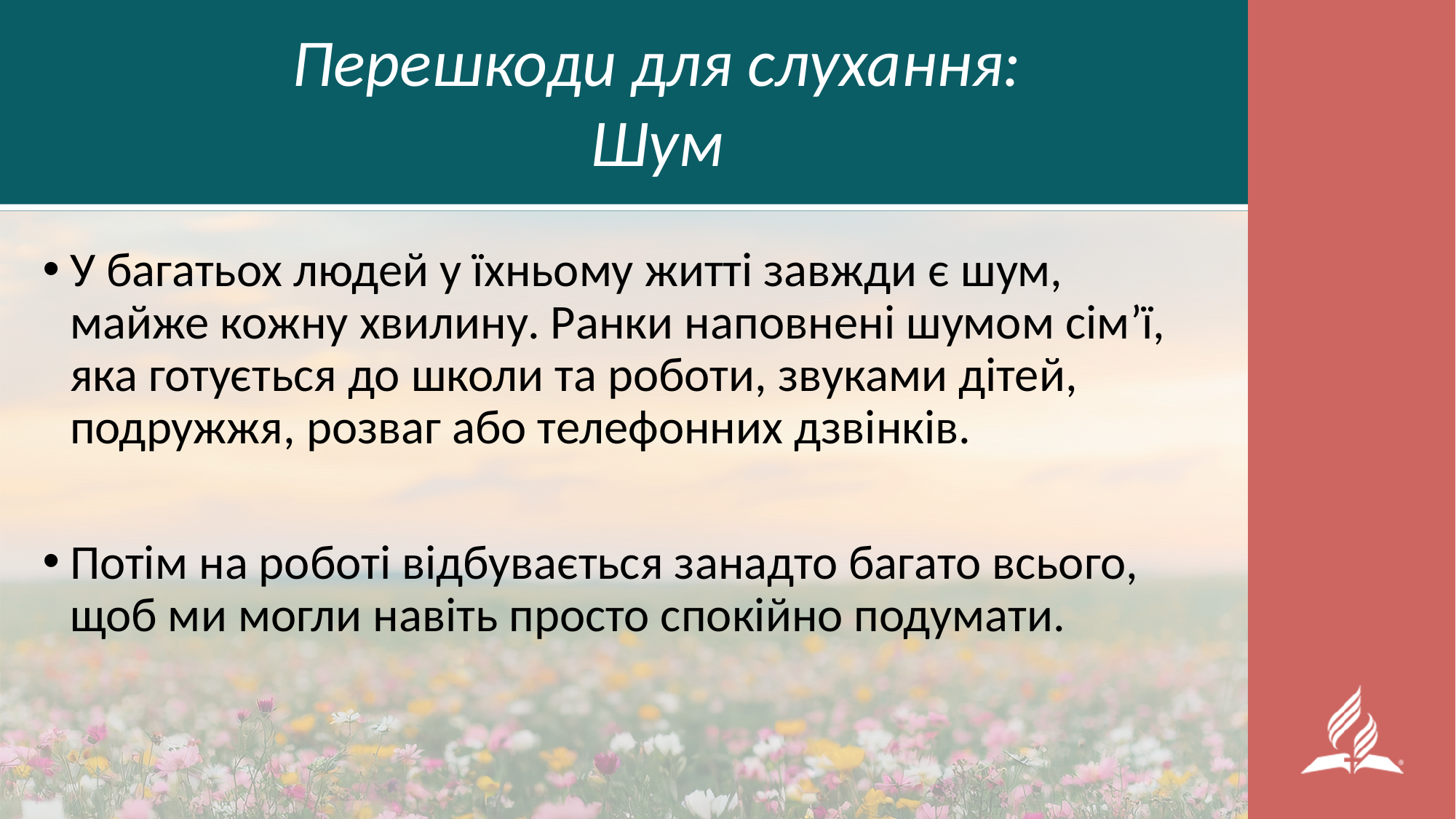

Перешкоди для слухання:
Шум
У багатьох людей у їхньому житті завжди є шум, майже кожну хвилину. Ранки наповнені шумом сім’ї, яка готується до школи та роботи, звуками дітей, подружжя, розваг або телефонних дзвінків.

Потім на роботі відбувається занадто багато всього, щоб ми могли навіть просто спокійно подумати.